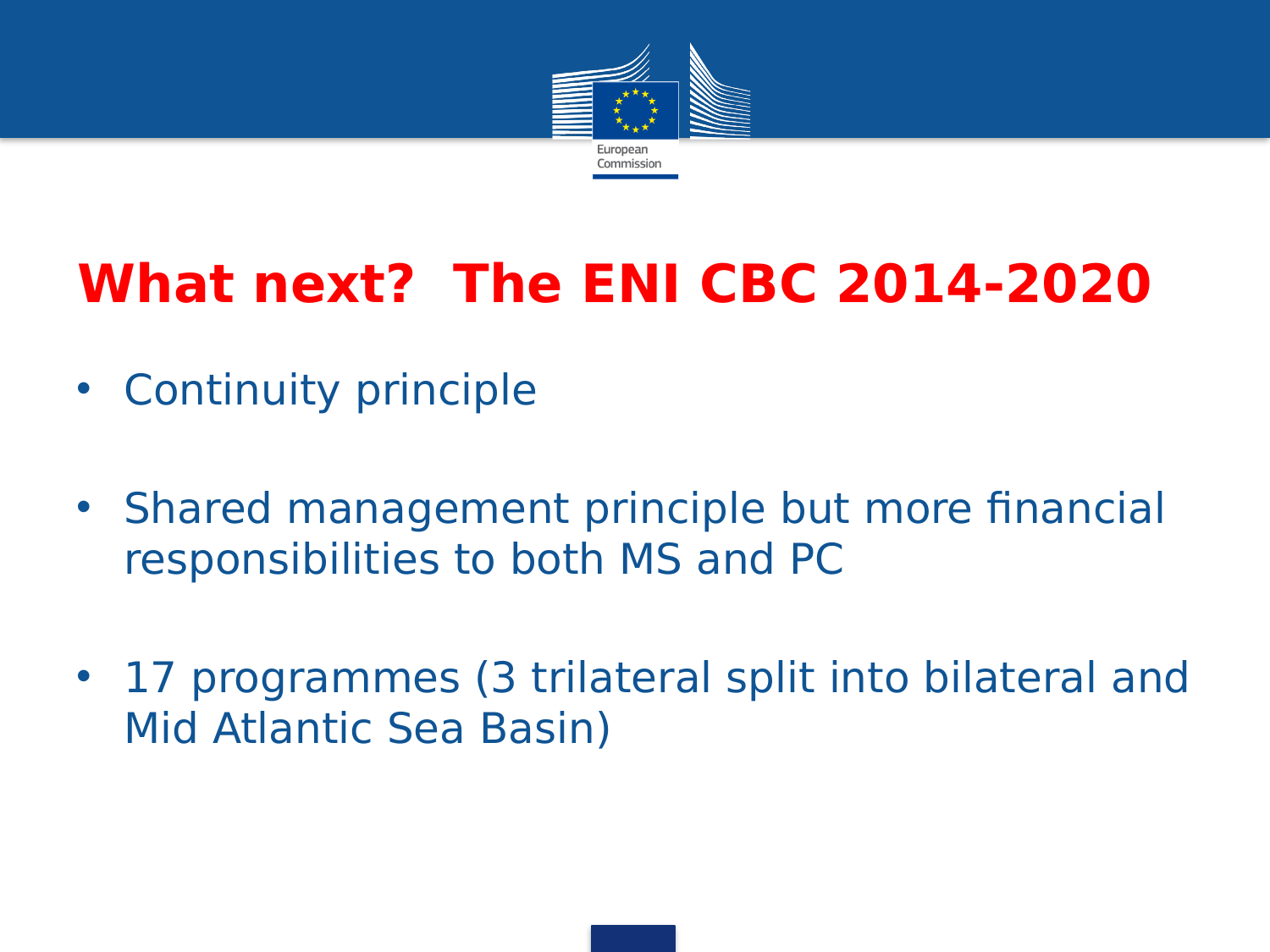

# What next?  The ENI CBC 2014-2020
Continuity principle

Shared management principle but more financial responsibilities to both MS and PC

17 programmes (3 trilateral split into bilateral and Mid Atlantic Sea Basin)